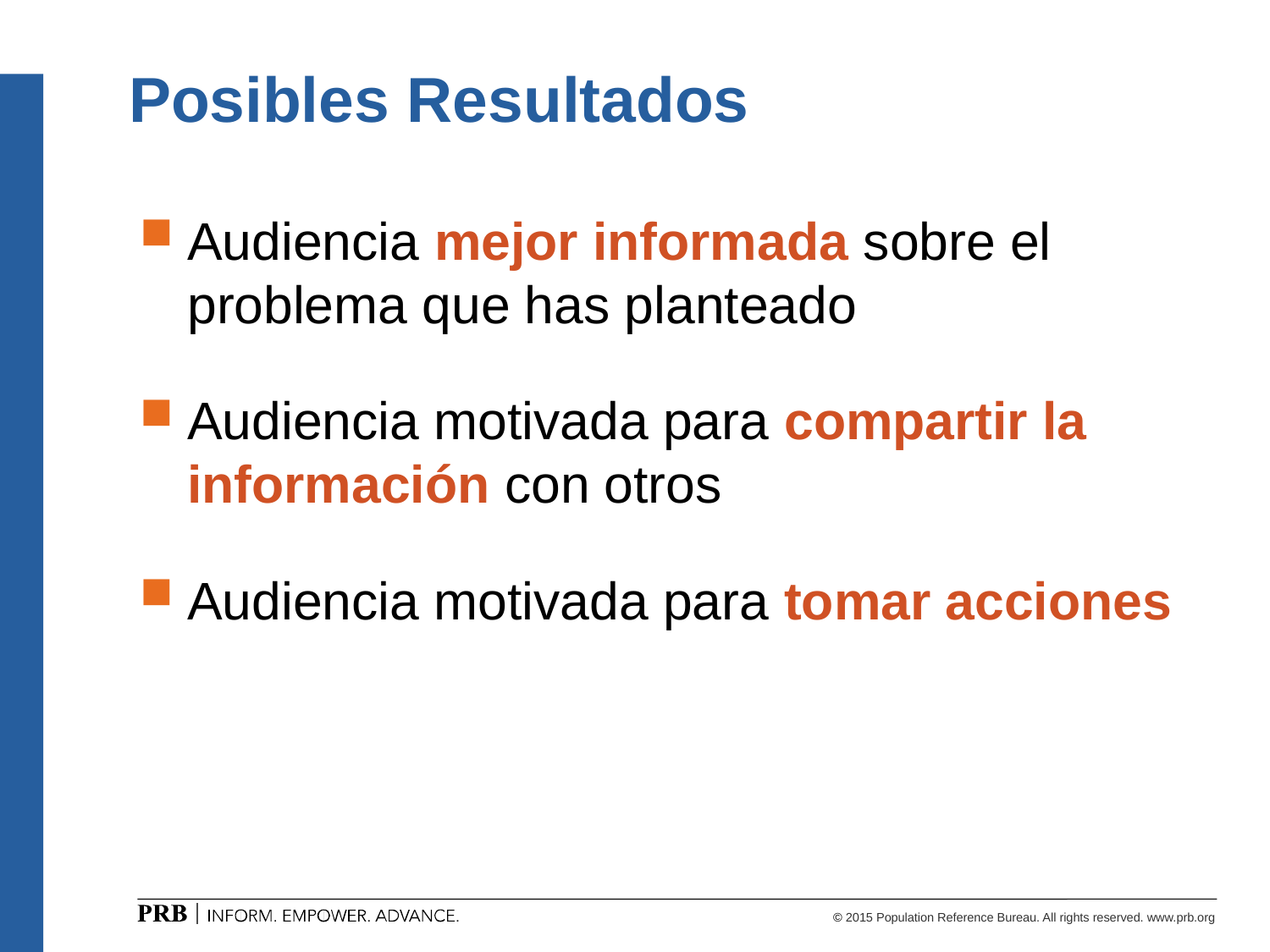

# Posibles Resultados
Audiencia mejor informada sobre el problema que has planteado
Audiencia motivada para compartir la información con otros
Audiencia motivada para tomar acciones